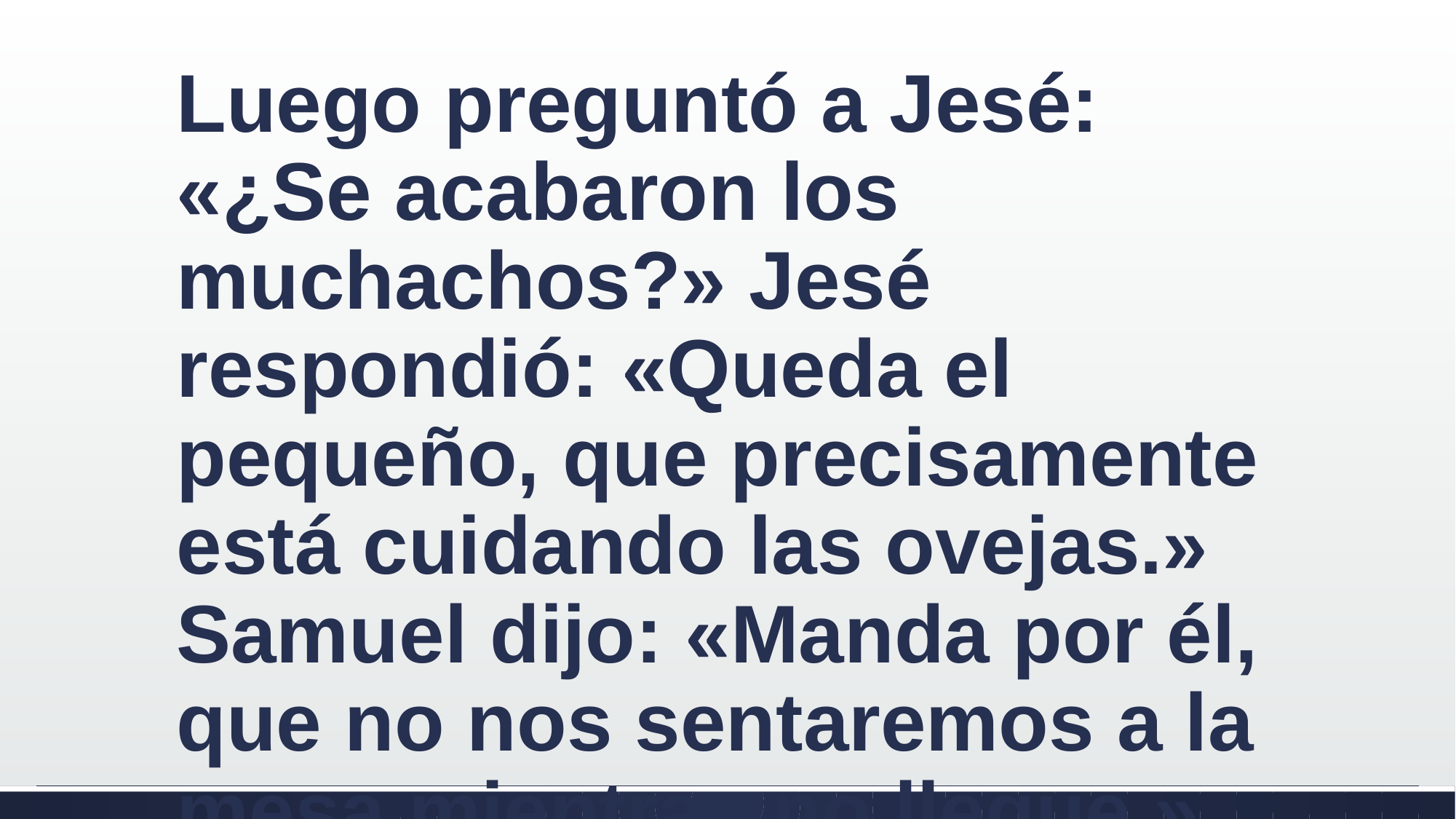

#
Luego preguntó a Jesé: «¿Se acabaron los muchachos?» Jesé respondió: «Queda el pequeño, que precisamente está cuidando las ovejas.» Samuel dijo: «Manda por él, que no nos sentaremos a la mesa mientras no llegue.»